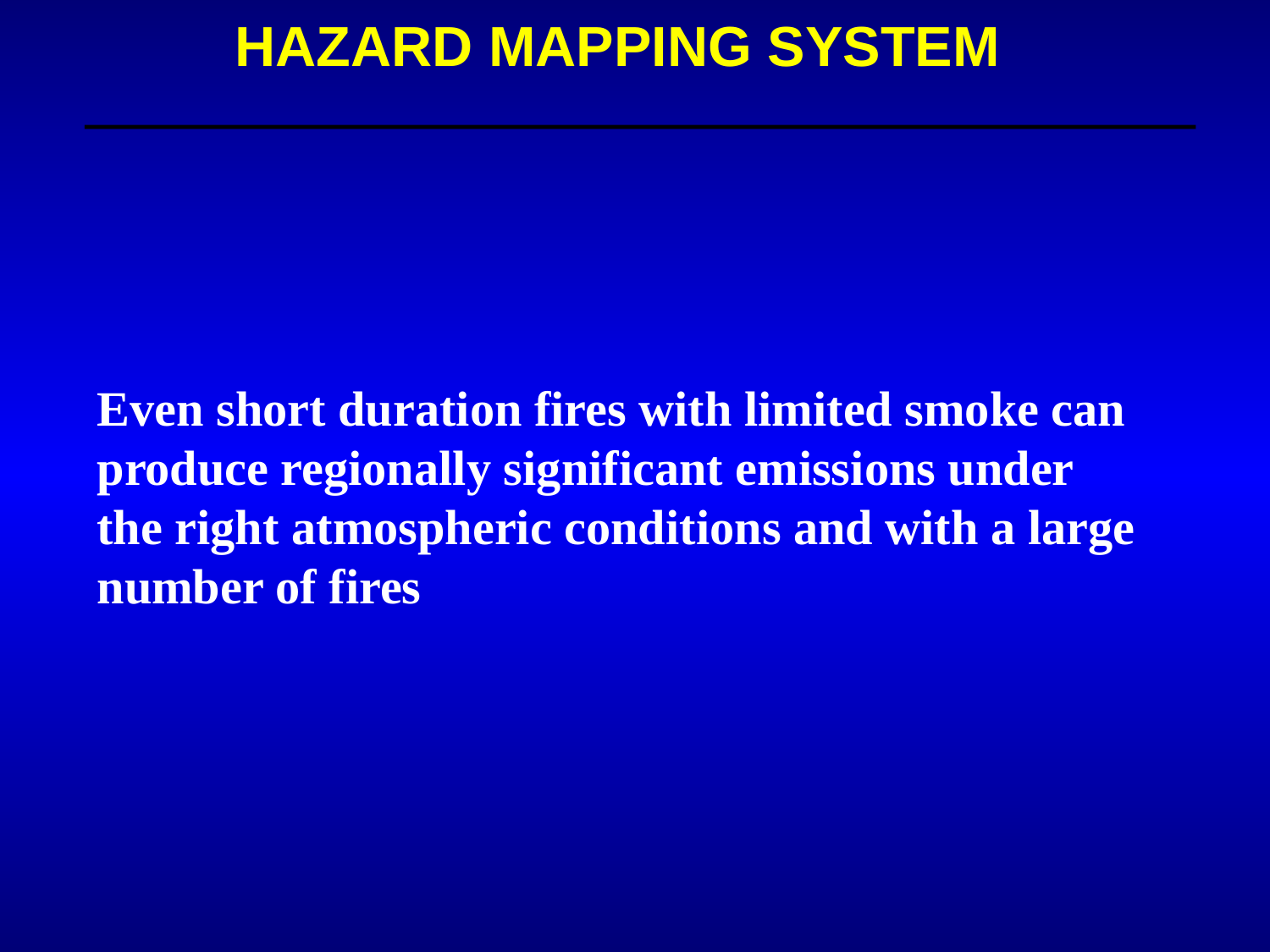

HAZARD MAPPING SYSTEM

Even short duration fires with limited smoke can produce regionally significant emissions under the right atmospheric conditions and with a large number of fires